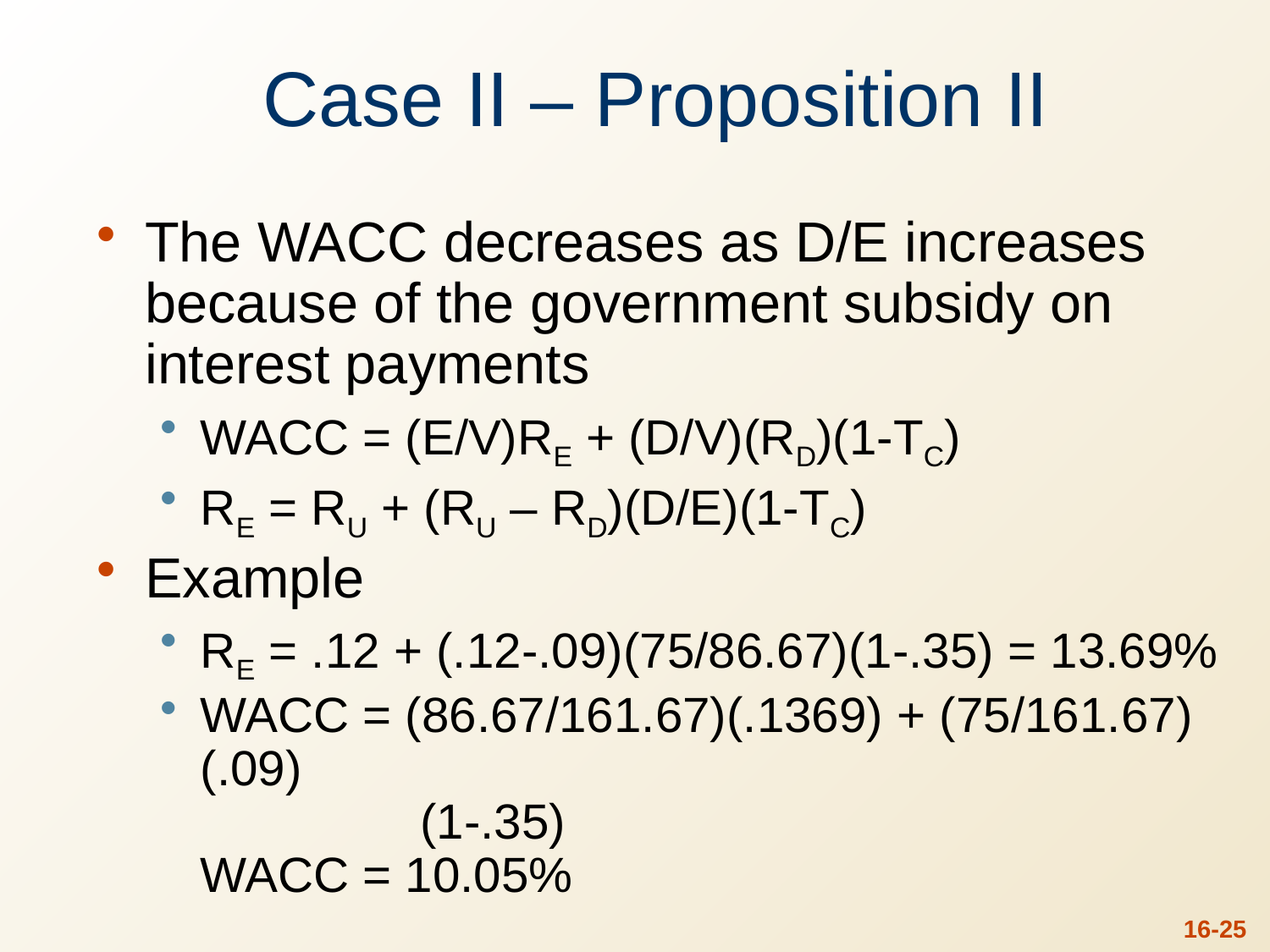

# Case II – Proposition II
The WACC decreases as D/E increases because of the government subsidy on interest payments
WACC = (E/V)RE + (D/V)(RD)(1-TC)
RE = RU + (RU – RD)(D/E)(1-TC)
Example
RE = .12 + (.12-.09)(75/86.67)(1-.35) = 13.69%
WACC = (86.67/161.67)(.1369) + (75/161.67)(.09)
                (1-.35)
WACC = 10.05%
16-25